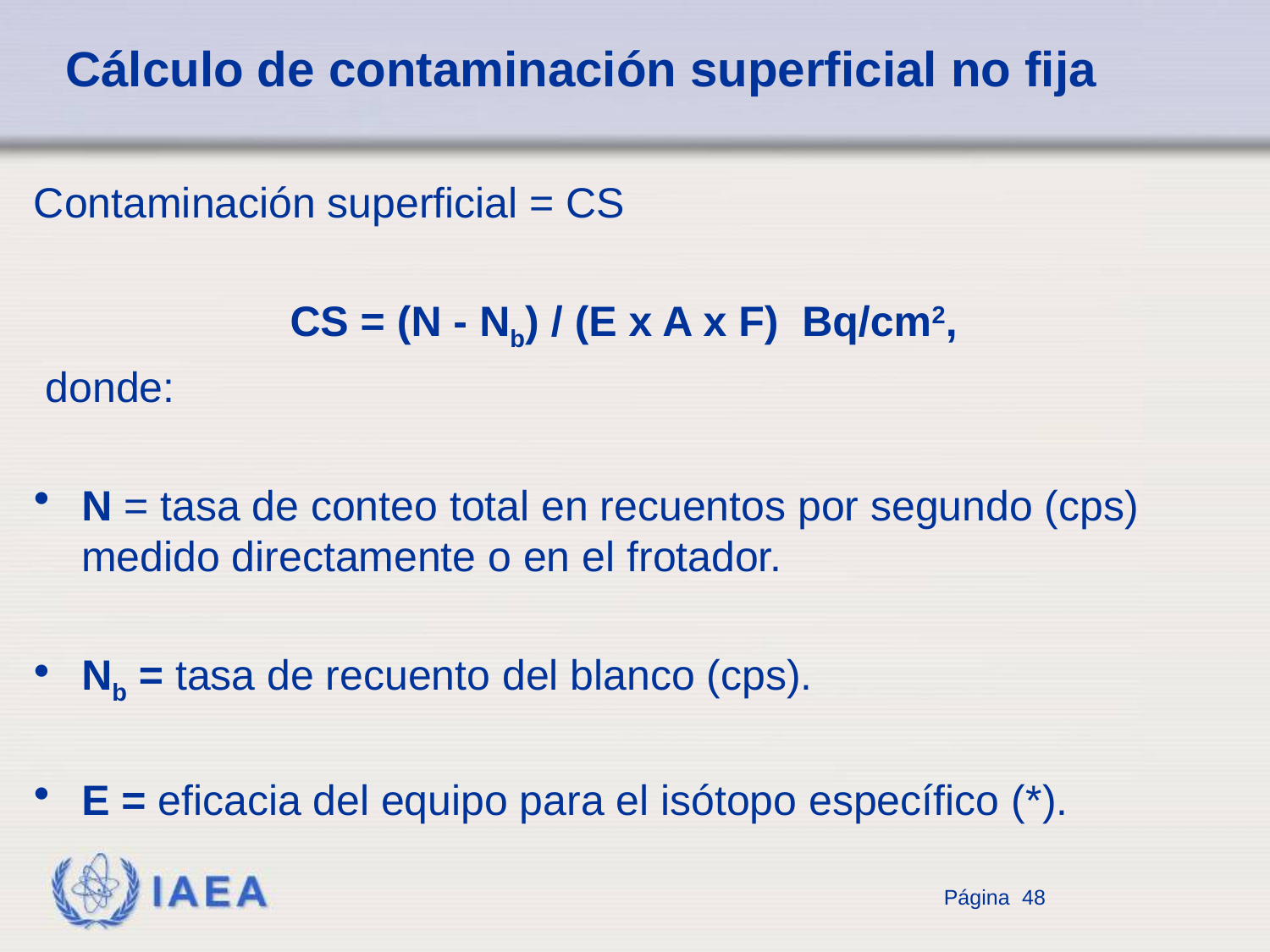

# Cálculo de contaminación superficial no fija
Contaminación superficial = CS

CS = (N - Nb) / (E x A x F)  Bq/cm2,
 donde:

N = tasa de conteo total en recuentos por segundo (cps) medido directamente o en el frotador.

Nb = tasa de recuento del blanco (cps).

E = eficacia del equipo para el isótopo específico (*).